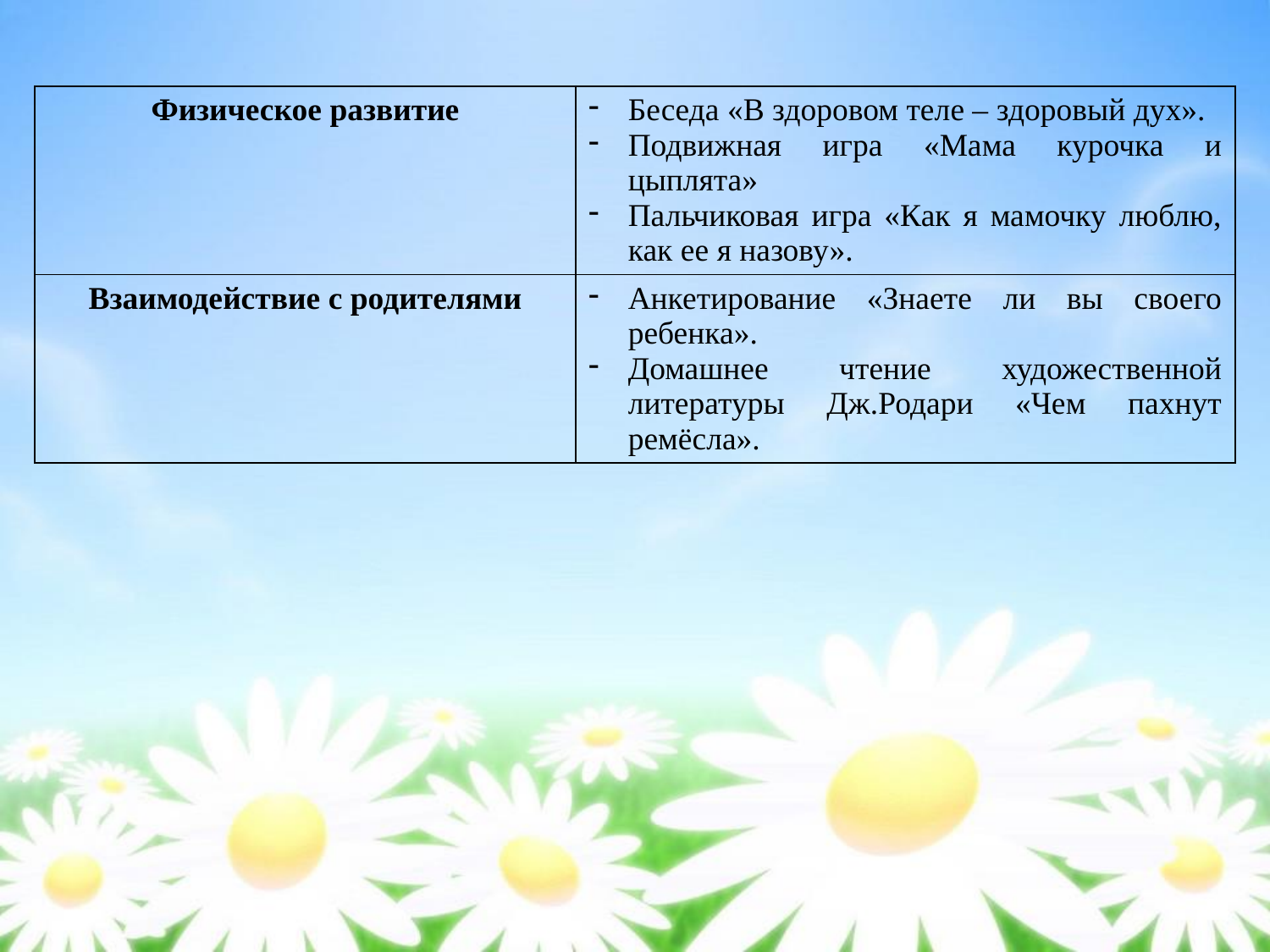

| Физическое развитие | Беседа «В здоровом теле – здоровый дух». Подвижная игра «Мама курочка и цыплята» Пальчиковая игра «Как я мамочку люблю, как ее я назову». |
| --- | --- |
| Взаимодействие с родителями | Анкетирование «Знаете ли вы своего ребенка». Домашнее чтение художественной литературы Дж.Родари «Чем пахнут ремёсла». |